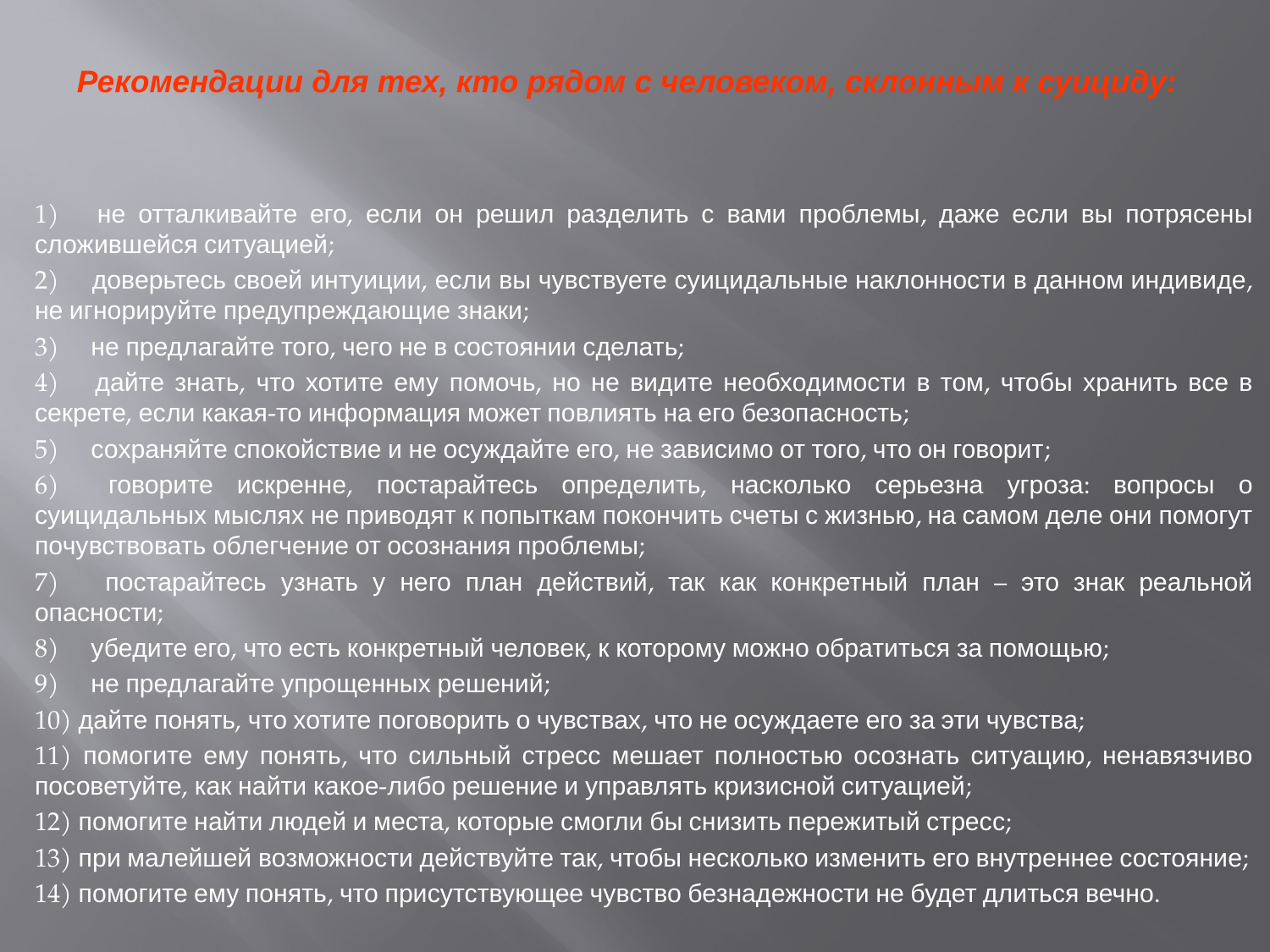

# Рекомендации для тех, кто рядом с человеком, склонным к суициду:

1)     не отталкивайте его, если он решил разделить с вами проблемы, даже если вы потрясены сложившейся ситуацией;
2)     доверьтесь своей интуиции, если вы чувствуете суицидальные наклонности в данном индивиде, не игнорируйте предупреждающие знаки;
3)     не предлагайте того, чего не в состоянии сделать;
4)     дайте знать, что хотите ему помочь, но не видите необходимости в том, чтобы хранить все в секрете, если какая-то информация может повлиять на его безопасность;
5)     сохраняйте спокойствие и не осуждайте его, не зависимо от того, что он говорит;
6)     говорите искренне, постарайтесь определить, насколько серьезна угроза: вопросы о суицидальных мыслях не приводят к попыткам покончить счеты с жизнью, на самом деле они помогут почувствовать облегчение от осознания проблемы;
7)      постарайтесь узнать у него план действий, так как конкретный план – это знак реальной опасности;
8)     убедите его, что есть конкретный человек, к которому можно обратиться за помощью;
9)     не предлагайте упрощенных решений;
10) дайте понять, что хотите поговорить о чувствах, что не осуждаете его за эти чувства;
11) помогите ему понять, что сильный стресс мешает полностью осознать ситуацию, ненавязчиво посоветуйте, как найти какое-либо решение и управлять кризисной ситуацией;
12) помогите найти людей и места, которые смогли бы снизить пережитый стресс;
13) при малейшей возможности действуйте так, чтобы несколько изменить его внутреннее состояние;
14) помогите ему понять, что присутствующее чувство безнадежности не будет длиться вечно.